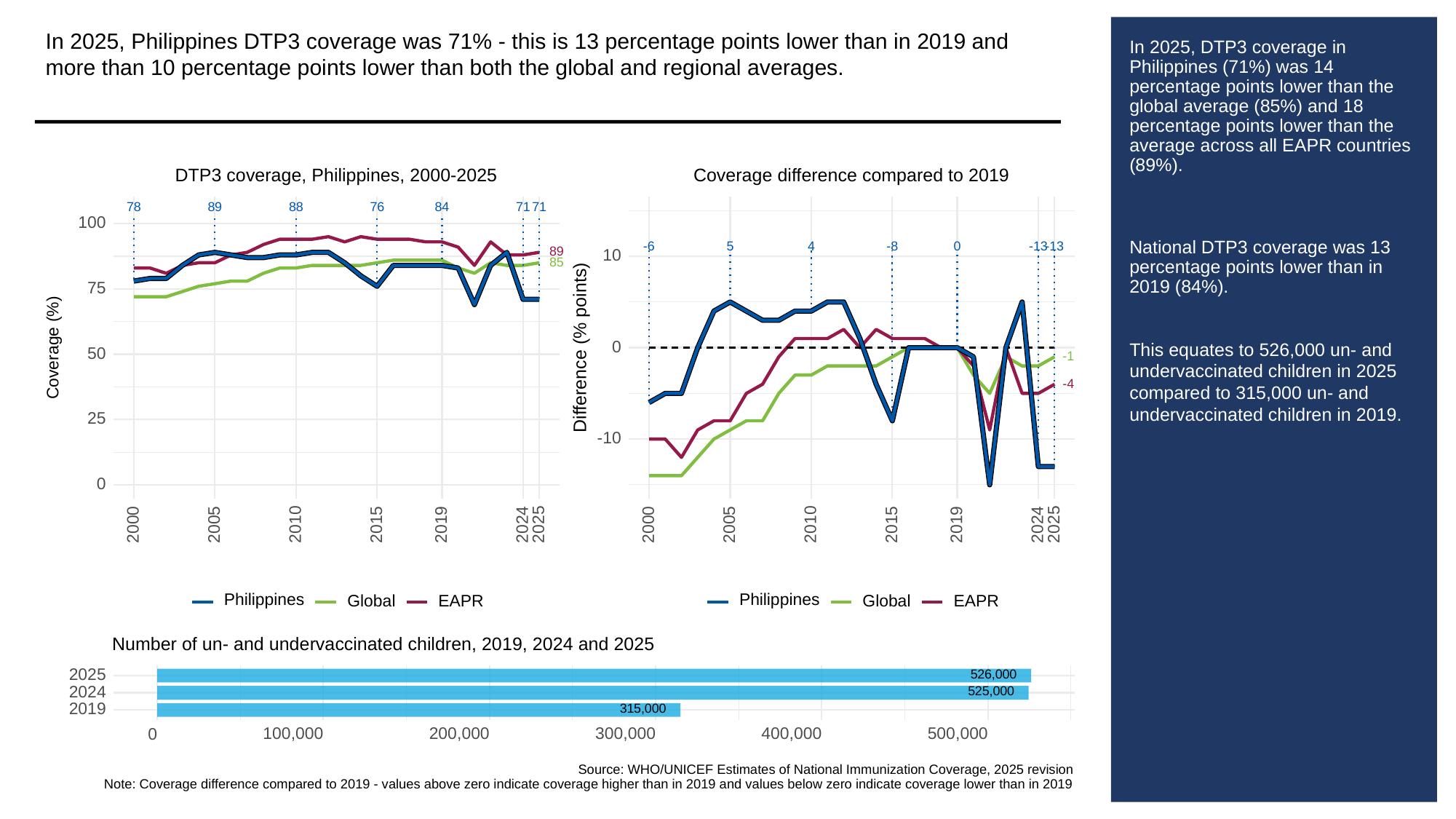

In 2025, Philippines DTP3 coverage was 71% - this is 13 percentage points lower than in 2019 and more than 10 percentage points lower than both the global and regional averages.
# In 2025, DTP3 coverage in Philippines (71%) was 14 percentage points lower than the global average (85%) and 18 percentage points lower than the average across all EAPR countries (89%).

National DTP3 coverage was 13 percentage points lower than in 2019 (84%).

This equates to 526,000 un- and undervaccinated children in 2025 compared to 315,000 un- and undervaccinated children in 2019.

Coverage difference compared to 2019
DTP3 coverage, Philippines, 2000-2025

78
89
88
76
84
71
71

100

-13
-13
-6
-8
0
5
4
89
10

85

75

Difference (% points)
Coverage (%)
0

50
-1

-4

25

-10

0

2000
2005
2010
2015
2019
2024
2025
2000
2005
2010
2015
2019
2024
2025
Philippines
Philippines
Global
Global
EAPR
EAPR

Number of un- and undervaccinated children, 2019, 2024 and 2025

526,000
2025

525,000
2024

315,000
2019

100,000
200,000
300,000
400,000
500,000
0
Source: WHO/UNICEF Estimates of National Immunization Coverage, 2025 revision
Note: Coverage difference compared to 2019 - values above zero indicate coverage higher than in 2019 and values below zero indicate coverage lower than in 2019